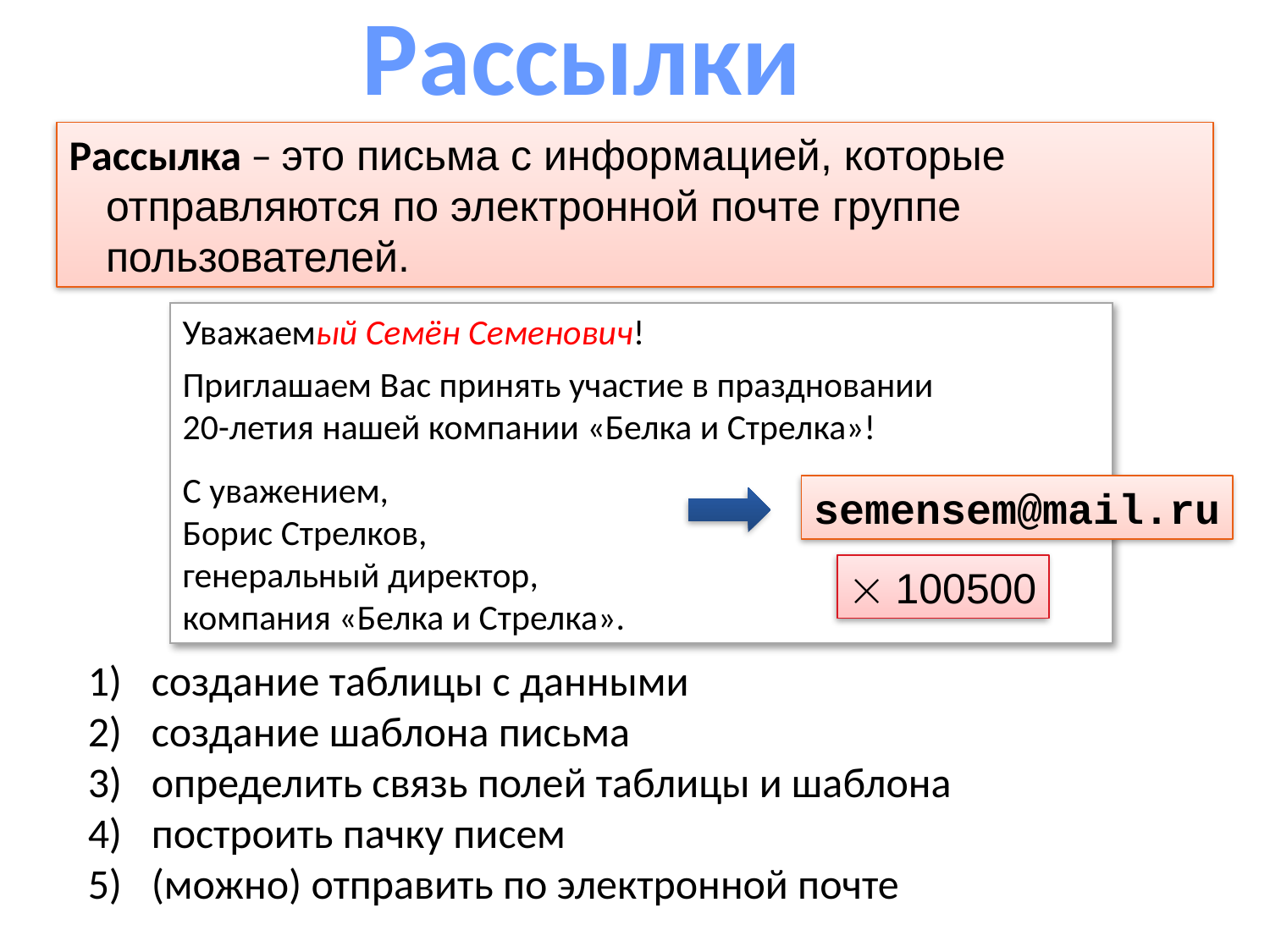

Рассылки
Рассылка – это письма с информацией, которые отправляются по электронной почте группе пользователей.
Уважаемый Семён Семенович!
Приглашаем Вас принять участие в праздновании
20-летия нашей компании «Белка и Стрелка»!
С уважением,
Борис Стрелков,
генеральный директор,
компания «Белка и Стрелка».
semensem@mail.ru

× 100500
создание таблицы с данными
создание шаблона письма
определить связь полей таблицы и шаблона
построить пачку писем
(можно) отправить по электронной почте